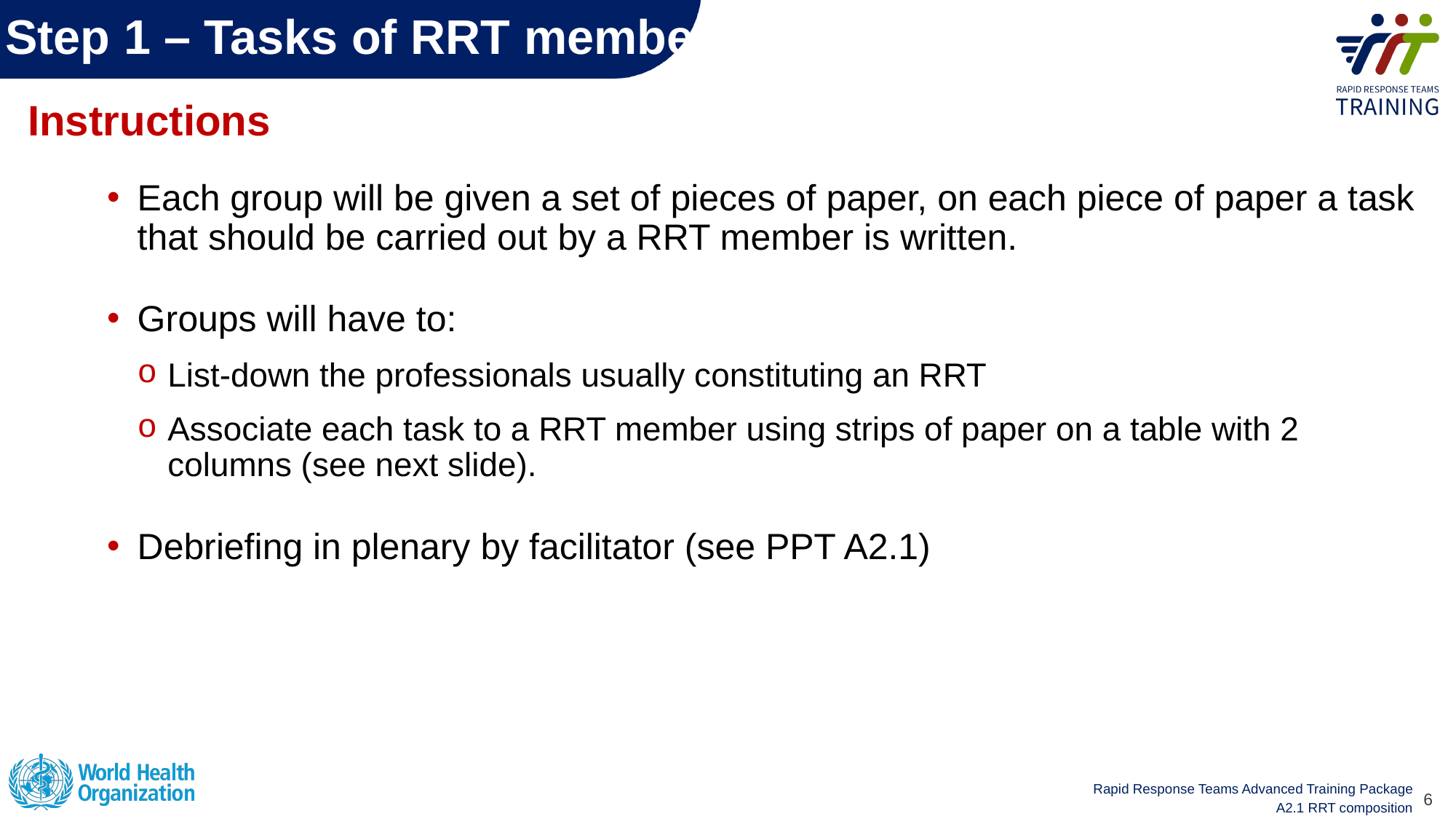

# Step 1 – Tasks of RRT members
Instructions
Each group will be given a set of pieces of paper, on each piece of paper a task that should be carried out by a RRT member is written.

Groups will have to:
List-down the professionals usually constituting an RRT
Associate each task to a RRT member using strips of paper on a table with 2 columns (see next slide).

Debriefing in plenary by facilitator (see PPT A2.1)
6